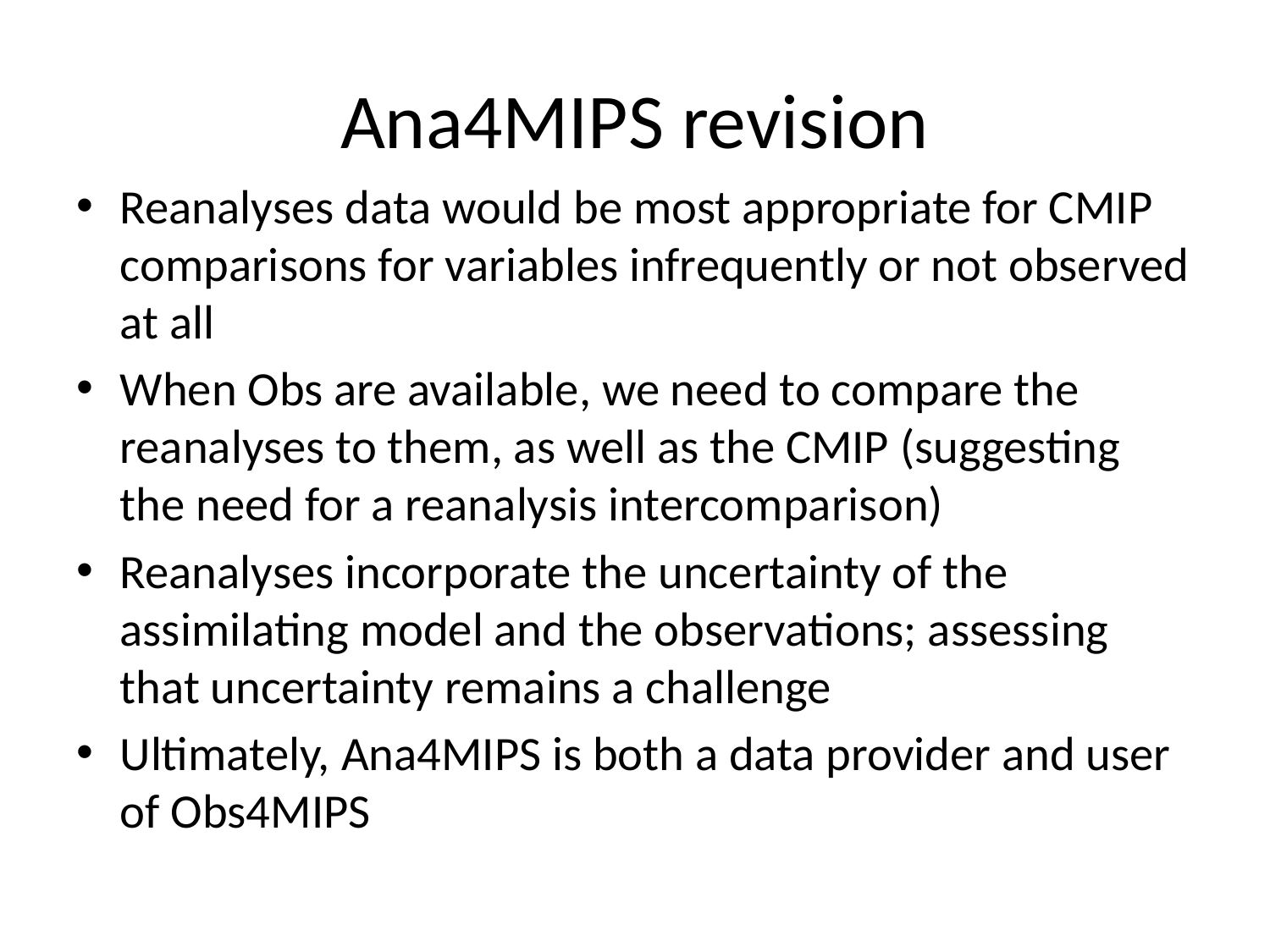

# Ana4MIPS revision
Reanalyses data would be most appropriate for CMIP comparisons for variables infrequently or not observed at all
When Obs are available, we need to compare the reanalyses to them, as well as the CMIP (suggesting the need for a reanalysis intercomparison)
Reanalyses incorporate the uncertainty of the assimilating model and the observations; assessing that uncertainty remains a challenge
Ultimately, Ana4MIPS is both a data provider and user of Obs4MIPS